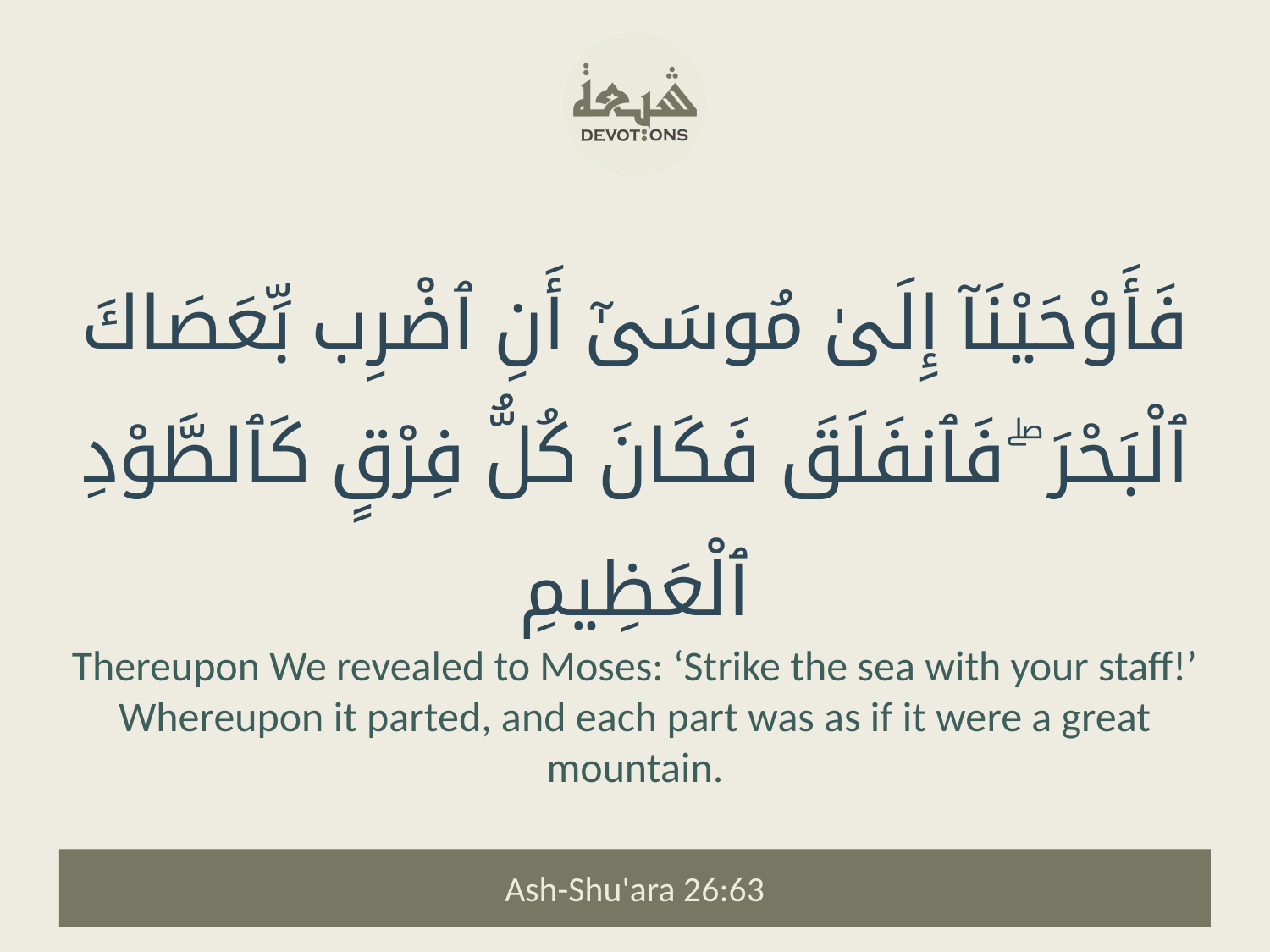

فَأَوْحَيْنَآ إِلَىٰ مُوسَىٰٓ أَنِ ٱضْرِب بِّعَصَاكَ ٱلْبَحْرَ ۖ فَٱنفَلَقَ فَكَانَ كُلُّ فِرْقٍ كَٱلطَّوْدِ ٱلْعَظِيمِ
Thereupon We revealed to Moses: ‘Strike the sea with your staff!’ Whereupon it parted, and each part was as if it were a great mountain.
Ash-Shu'ara 26:63